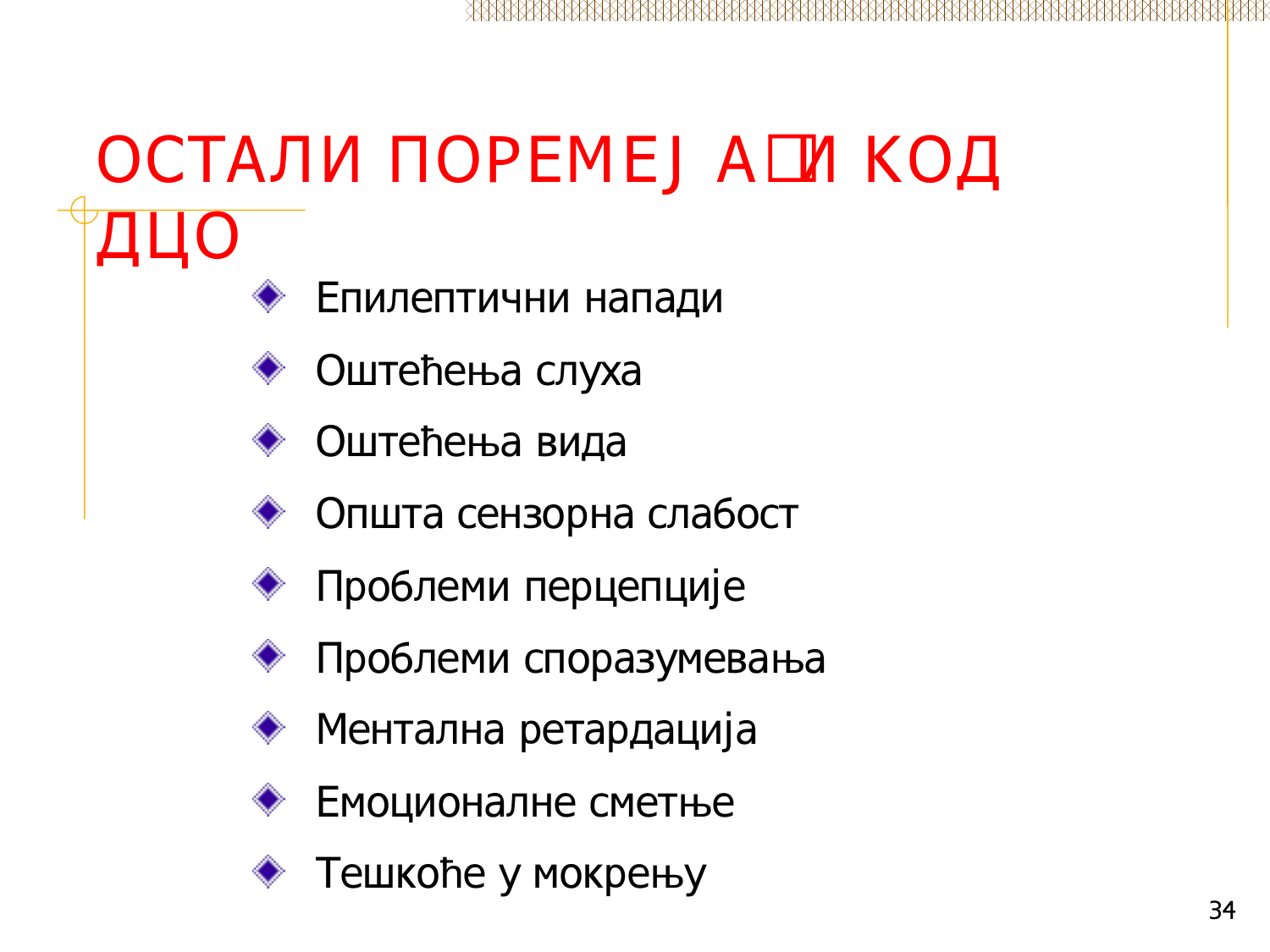

# ОСТАЛИ ПОРЕМЕЋАЈИ КОД ДЦО
Епилептични напади
Оштећења слуха
Оштећења вида
Општа сензорна слабост
Проблеми перцепције
Проблеми споразумевања
Ментална ретардација
Емоционалне сметње
Тешкоће у мокрењу

34